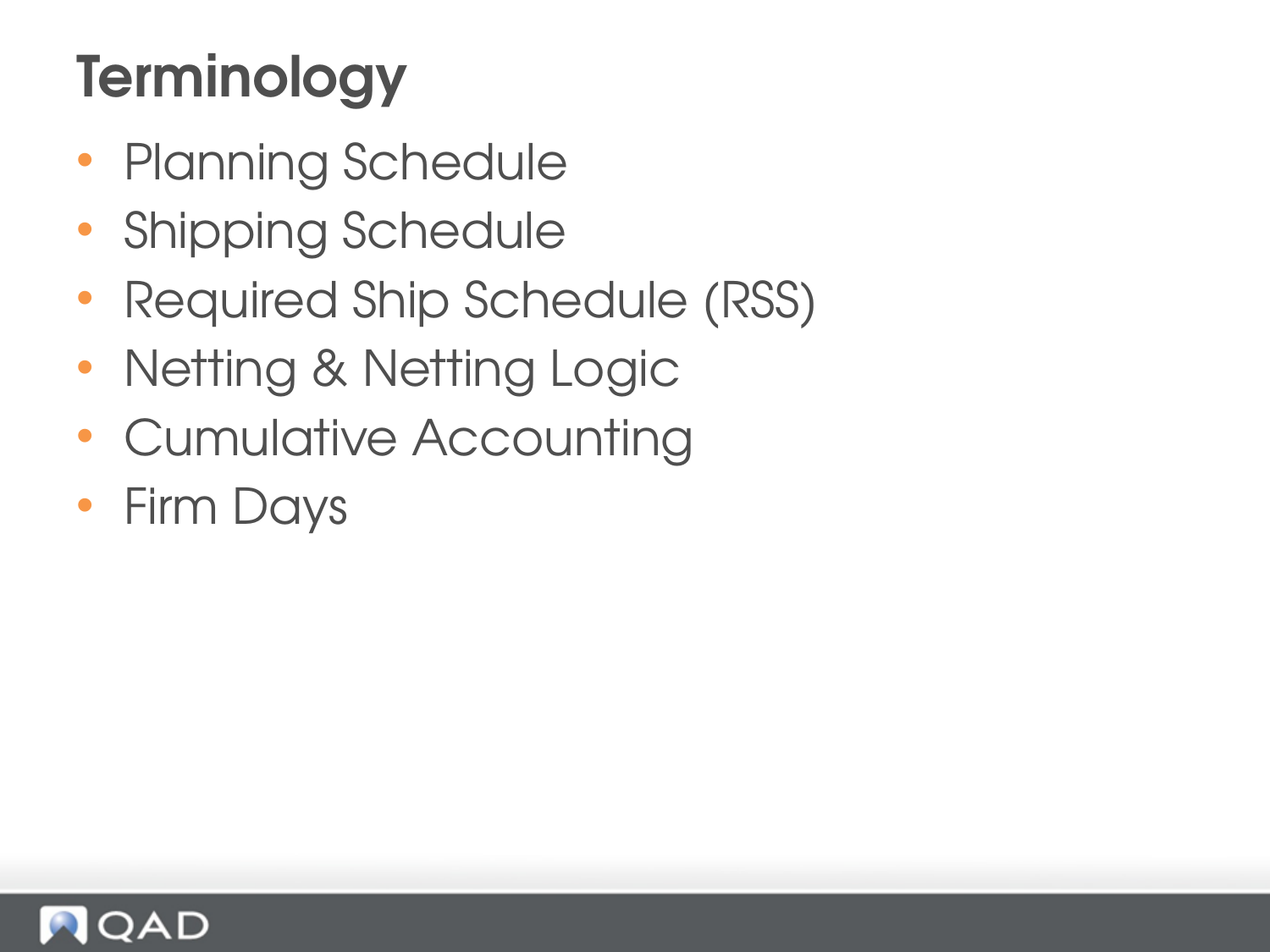

# Terminology
Planning Schedule
Shipping Schedule
Required Ship Schedule (RSS)
Netting & Netting Logic
Cumulative Accounting
Firm Days